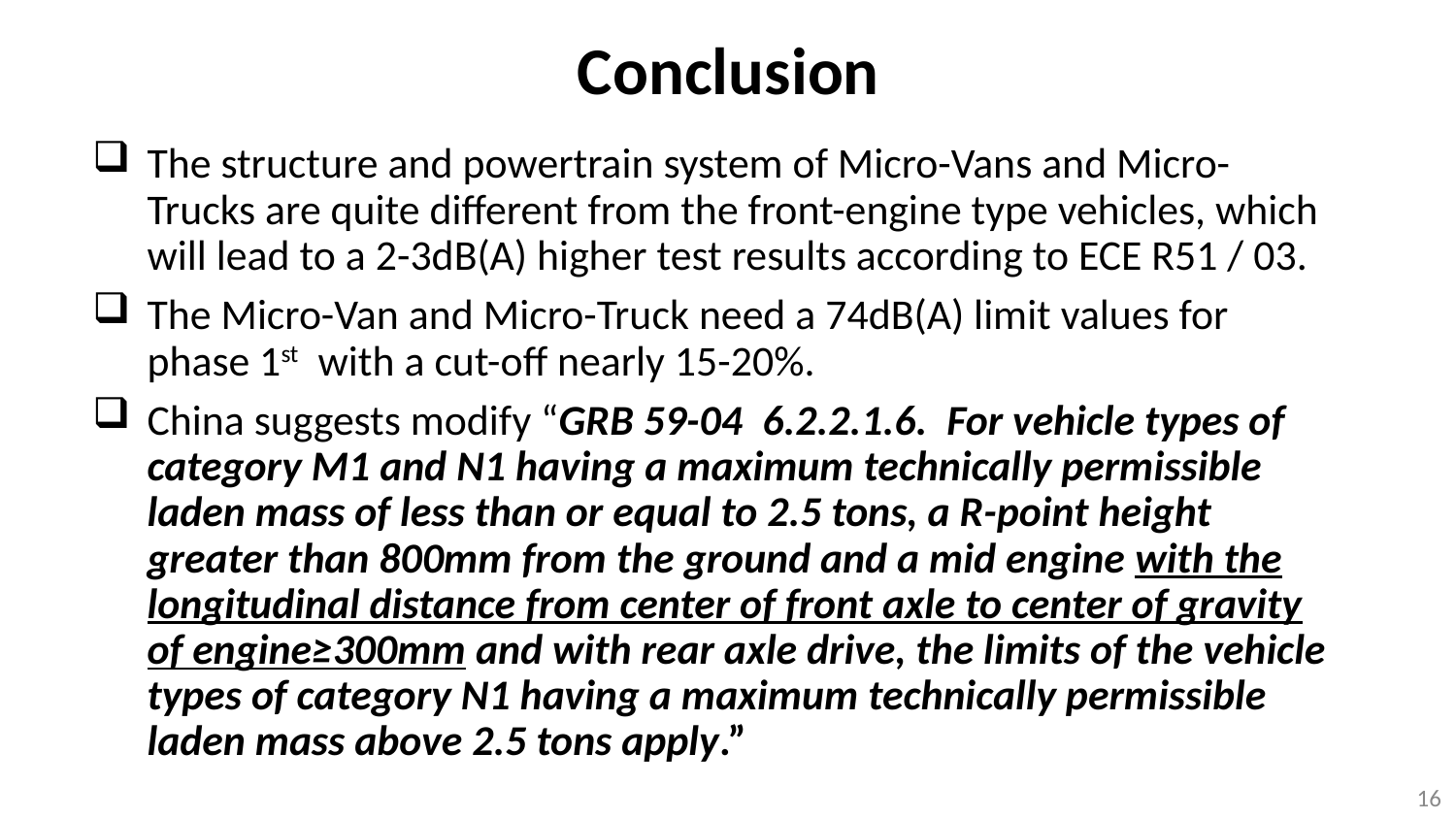

# Conclusion
The structure and powertrain system of Micro-Vans and Micro-Trucks are quite different from the front-engine type vehicles, which will lead to a 2-3dB(A) higher test results according to ECE R51 / 03.
The Micro-Van and Micro-Truck need a 74dB(A) limit values for phase 1st  with a cut-off nearly 15-20%.
China suggests modify “GRB 59-04  6.2.2.1.6.  For vehicle types of category M1 and N1 having a maximum technically permissible laden mass of less than or equal to 2.5 tons, a R-point height greater than 800mm from the ground and a mid engine with the longitudinal distance from center of front axle to center of gravity of engine≥300mm and with rear axle drive, the limits of the vehicle types of category N1 having a maximum technically permissible laden mass above 2.5 tons apply.”
16